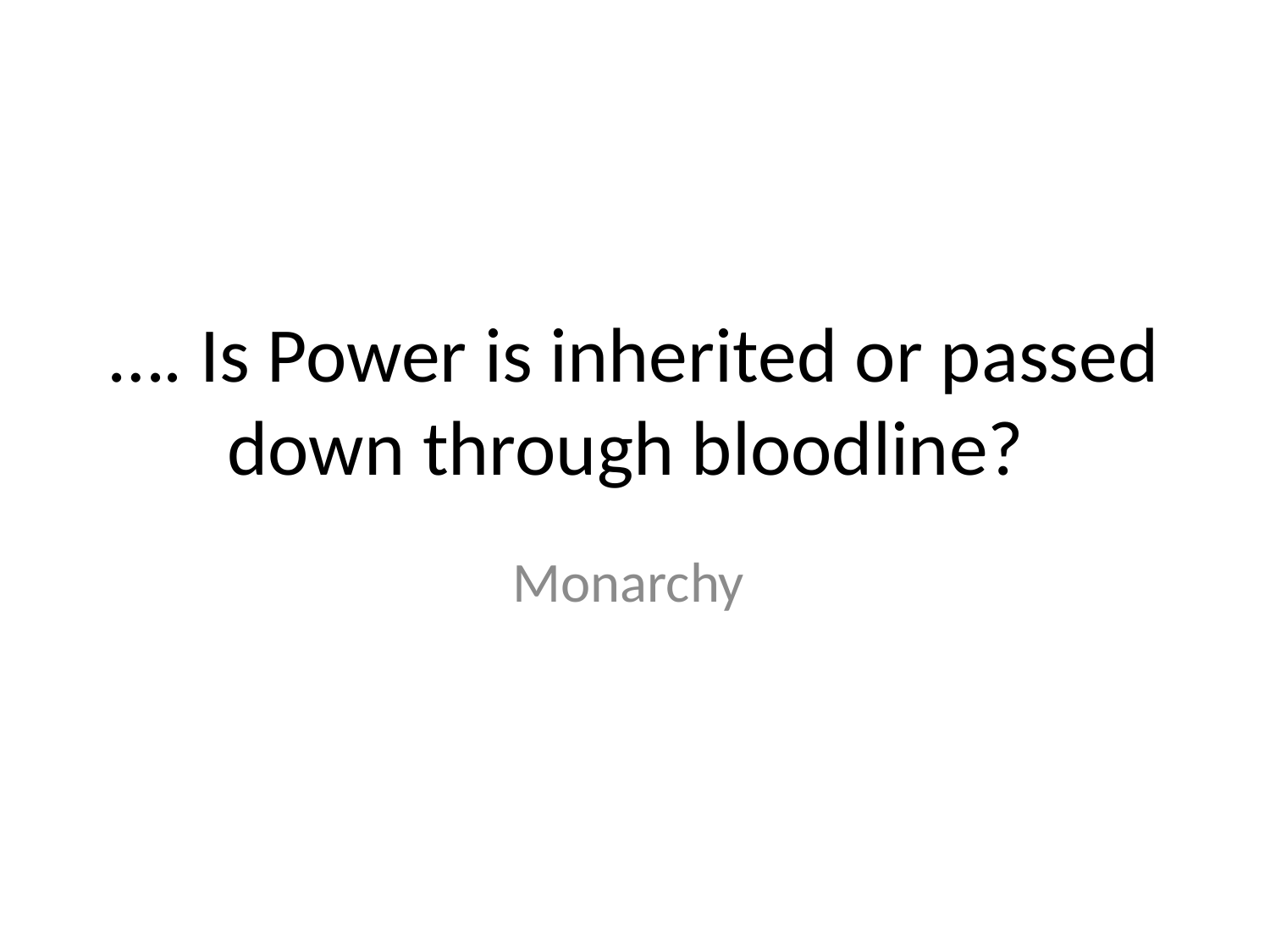

# …. Is Power is inherited or passed down through bloodline?
Monarchy